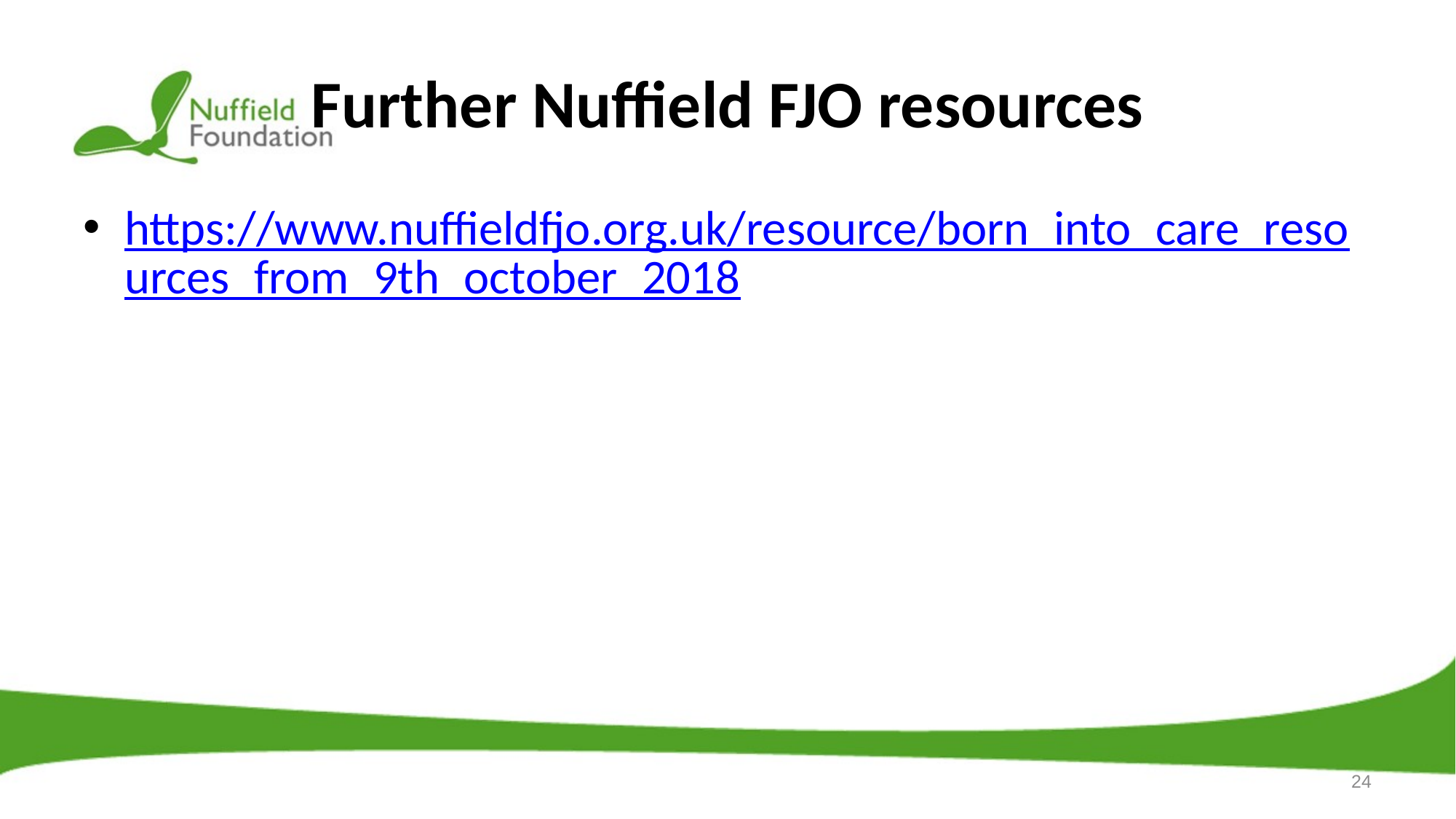

# Further Nuffield FJO resources
https://www.nuffieldfjo.org.uk/resource/born_into_care_resources_from_9th_october_2018

24